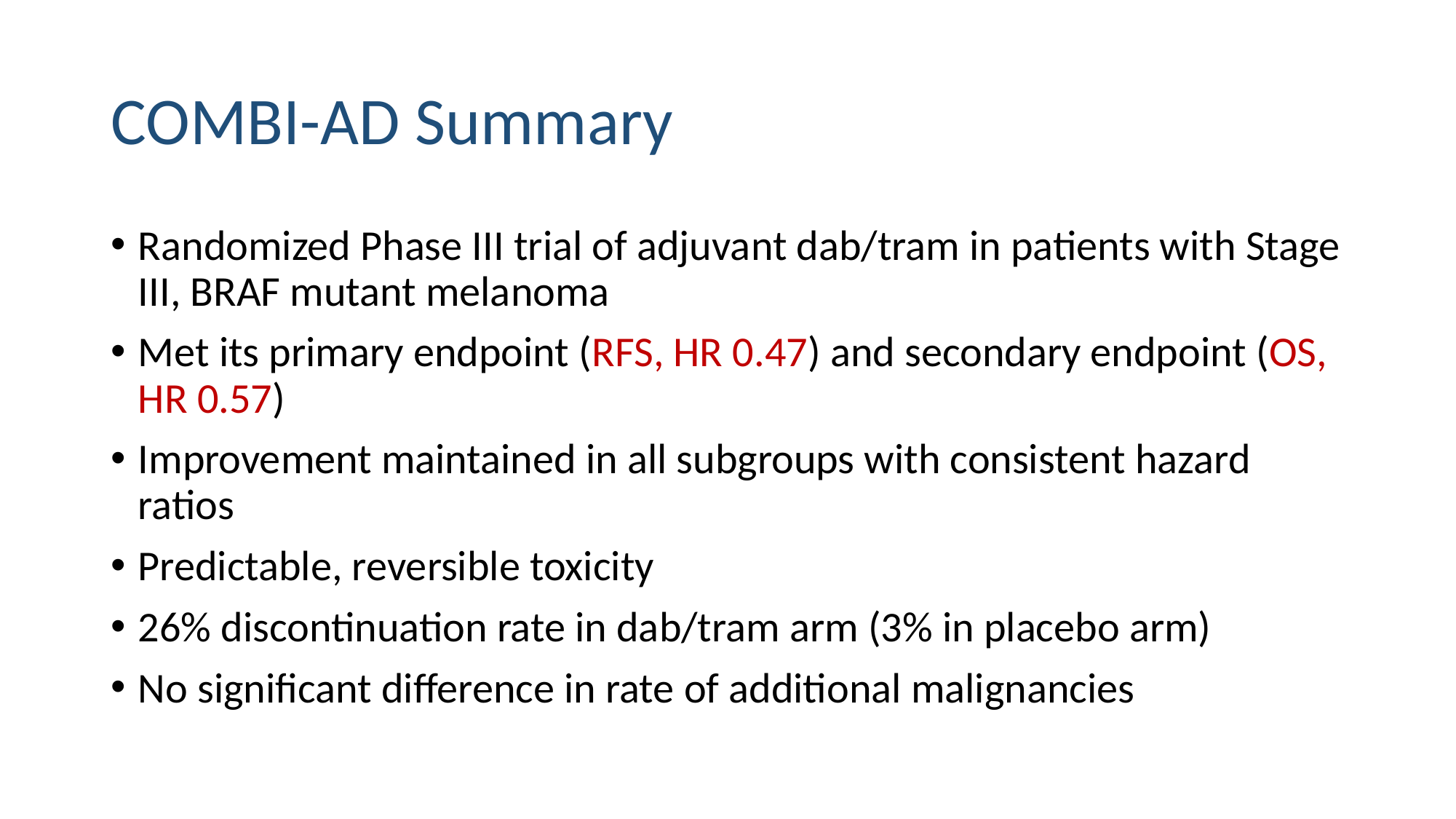

# COMBI-AD Summary
Randomized Phase III trial of adjuvant dab/tram in patients with Stage III, BRAF mutant melanoma
Met its primary endpoint (RFS, HR 0.47) and secondary endpoint (OS, HR 0.57)
Improvement maintained in all subgroups with consistent hazard ratios
Predictable, reversible toxicity
26% discontinuation rate in dab/tram arm (3% in placebo arm)
No significant difference in rate of additional malignancies